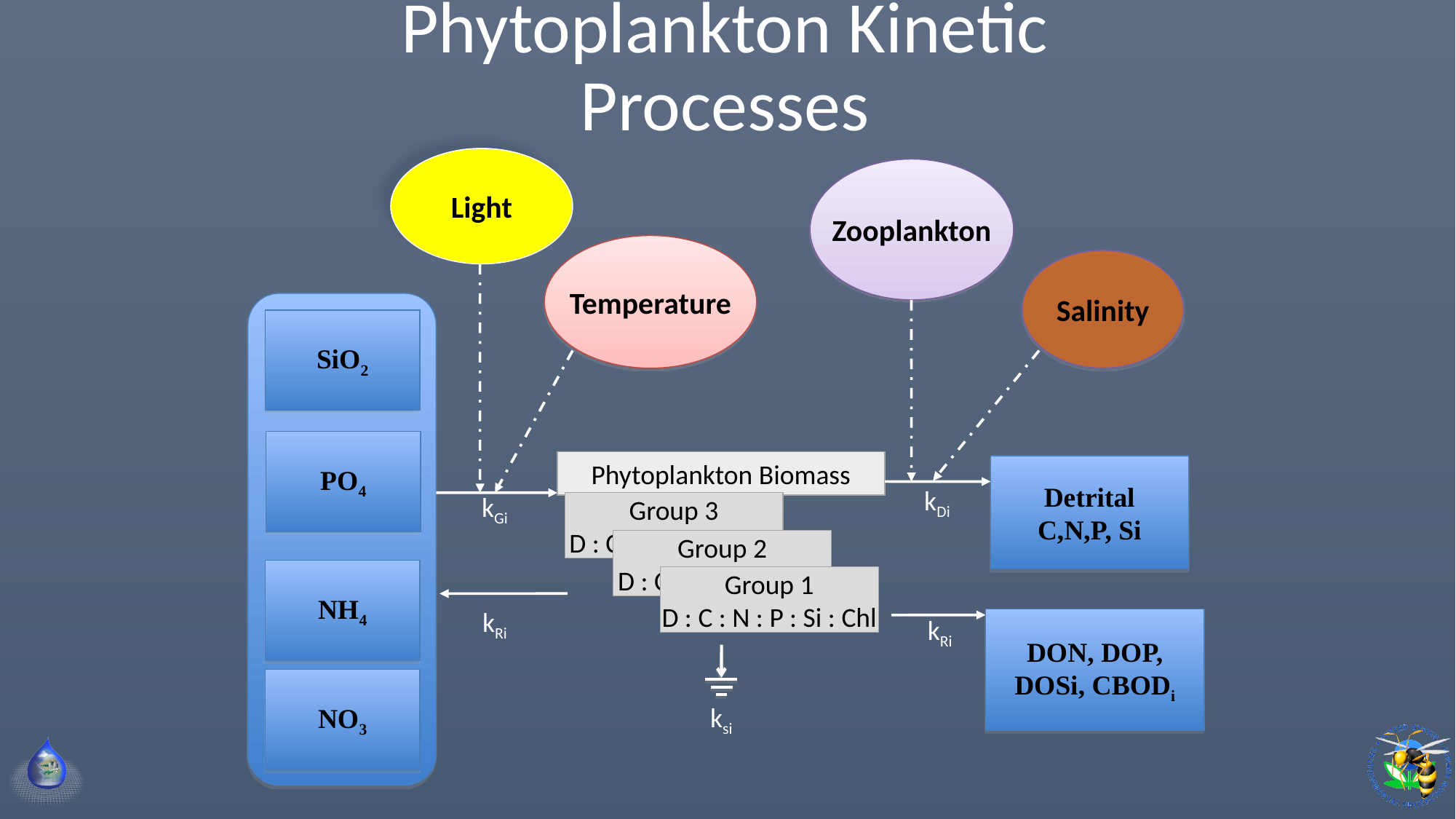

# Phytoplankton Kinetic Processes
Light
Zooplankton
Temperature
Salinity

SiO2

PO4
Phytoplankton Biomass
Group 3
D : C : N : P : Si: Chl
Group 2
D : C : N : P : Si: Chl
Group 1
D : C : N : P : Si : Chl
Detrital
C,N,P, Si
kDi

kGi

NH4

kRi
DON, DOP,
DOSi, CBODi
kRi

NO3
ksi